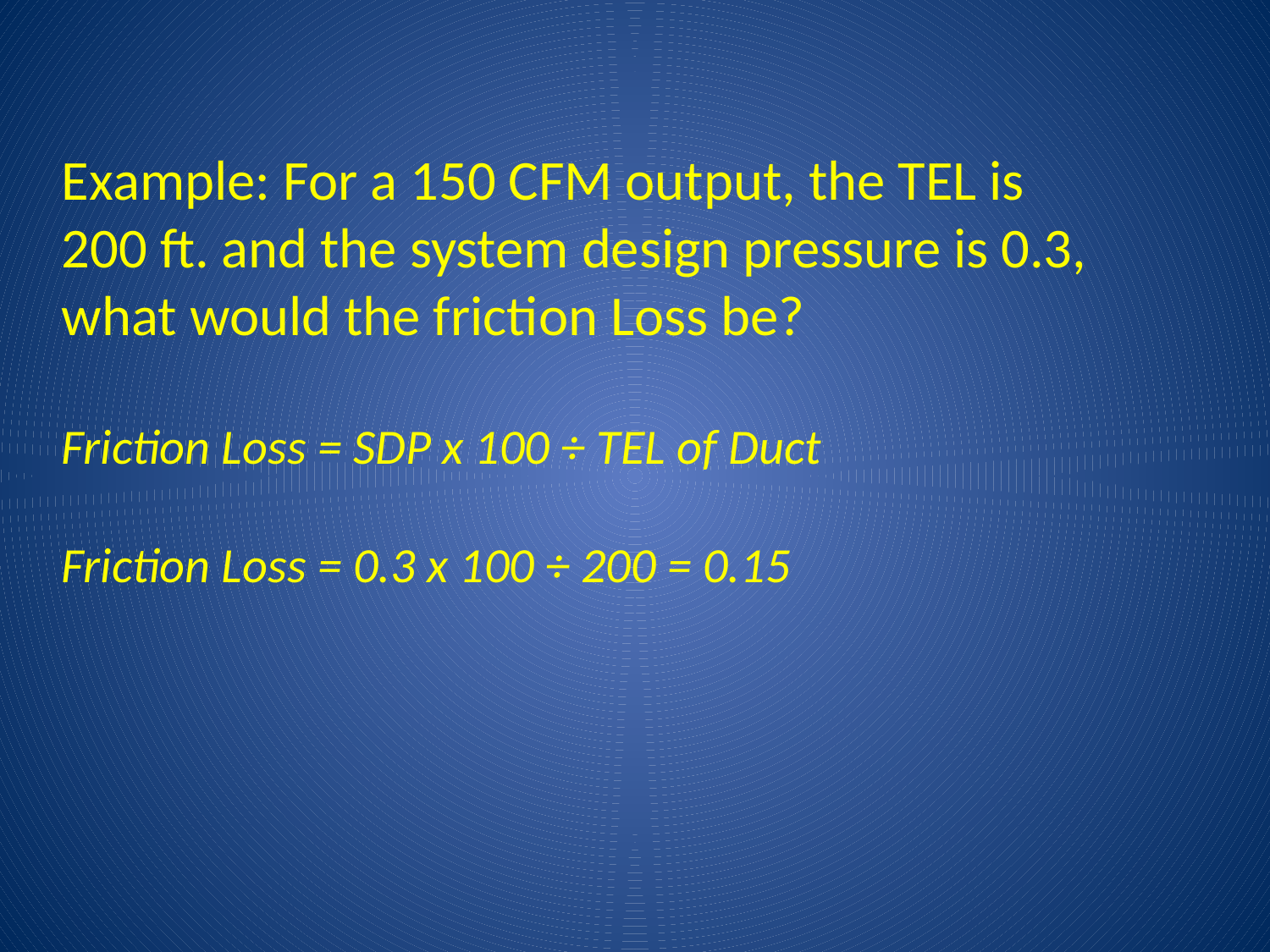

Example: For a 150 CFM output, the TEL is
200 ft. and the system design pressure is 0.3,
what would the friction Loss be?

Friction Loss = SDP x 100 ÷ TEL of Duct

Friction Loss = 0.3 x 100 ÷ 200 = 0.15